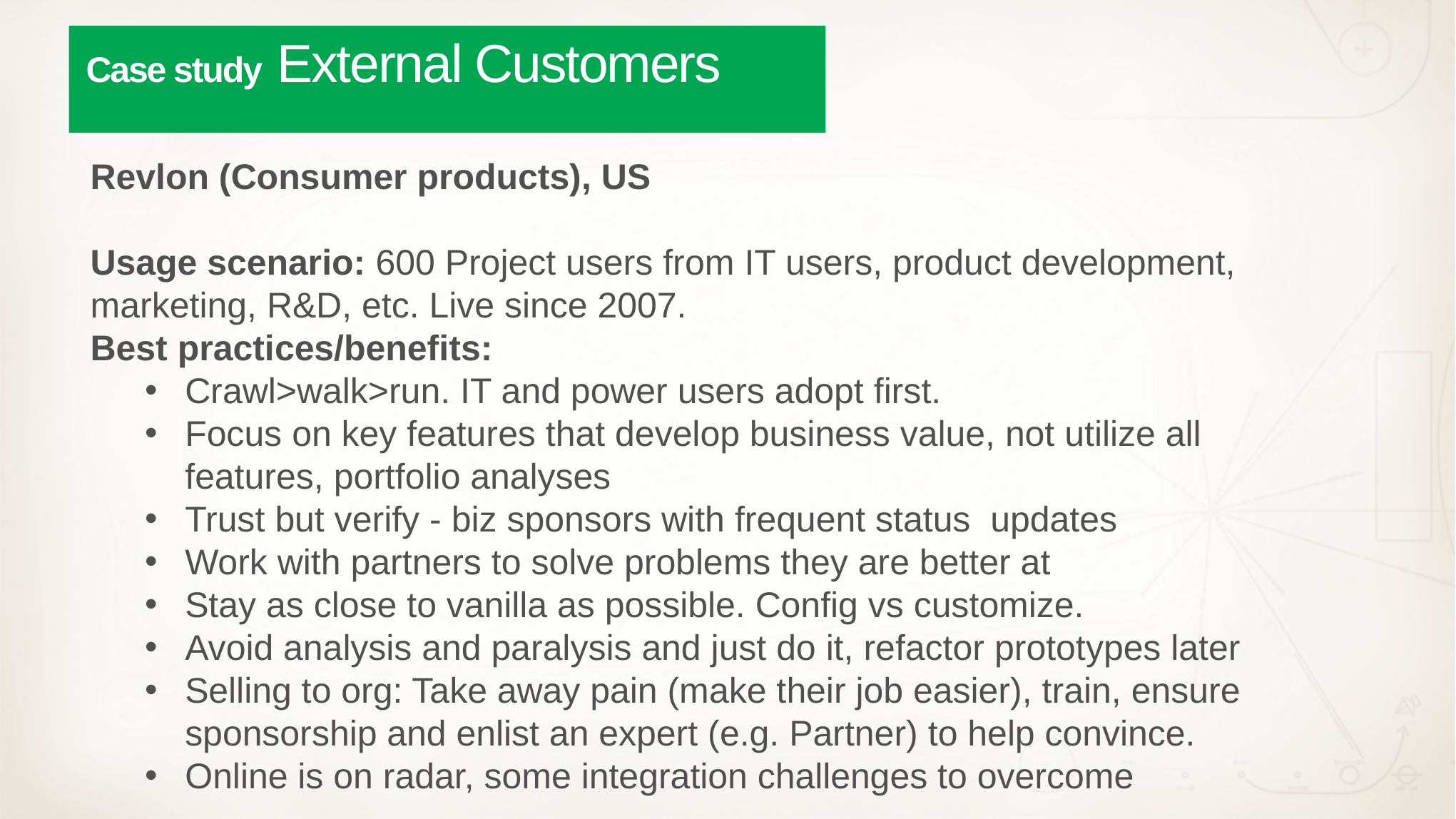

# Case study External Customers
Revlon (Consumer products), US

Usage scenario: 600 Project users from IT users, product development, marketing, R&D, etc. Live since 2007.
Best practices/benefits:
Crawl>walk>run. IT and power users adopt first.
Focus on key features that develop business value, not utilize all features, portfolio analyses
Trust but verify - biz sponsors with frequent status  updates
Work with partners to solve problems they are better at
Stay as close to vanilla as possible. Config vs customize.
Avoid analysis and paralysis and just do it, refactor prototypes later
Selling to org: Take away pain (make their job easier), train, ensure sponsorship and enlist an expert (e.g. Partner) to help convince.
Online is on radar, some integration challenges to overcome